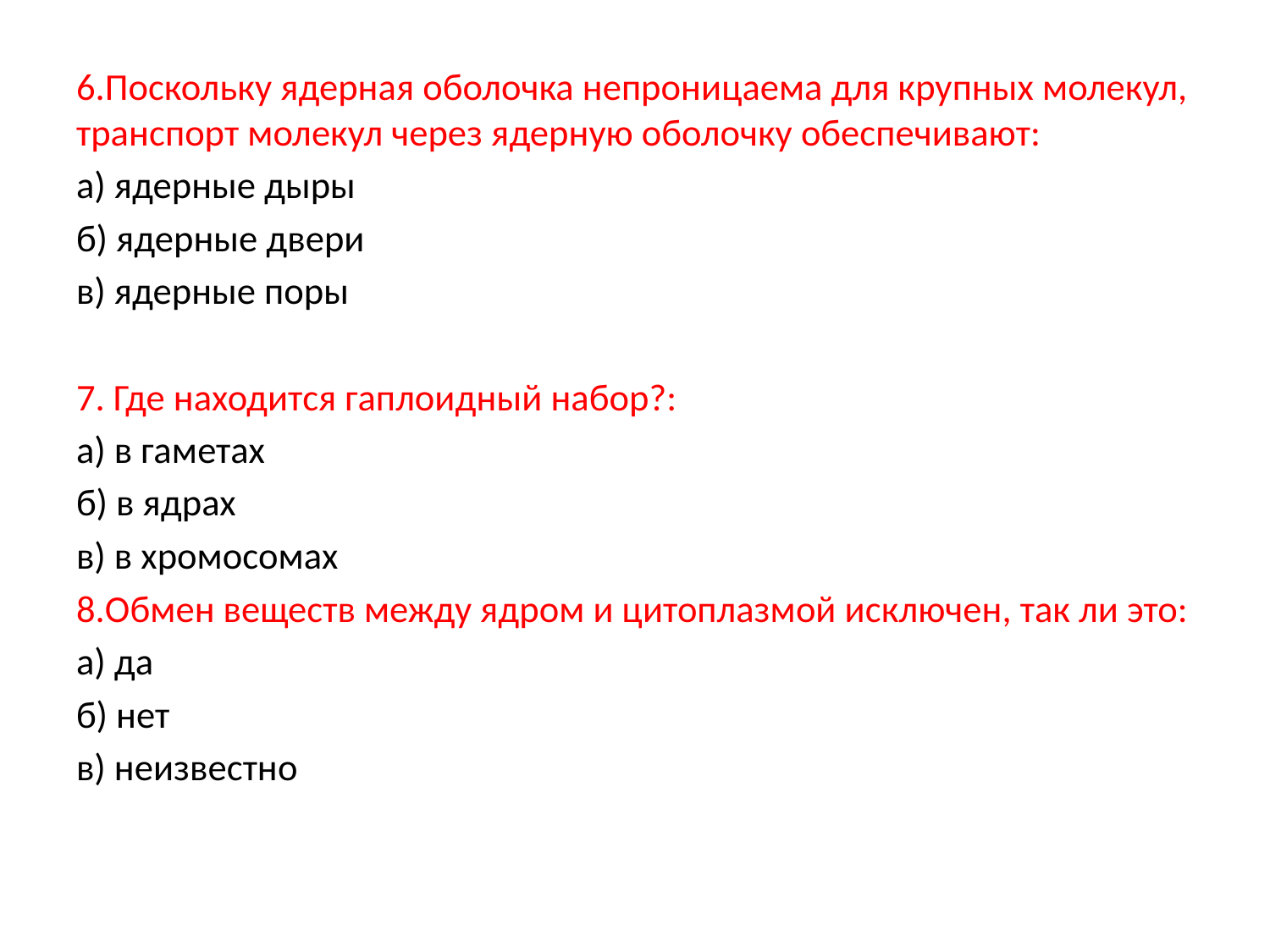

6.Поскольку ядерная оболочка непроницаема для крупных молекул, транспорт молекул через ядерную оболочку обеспечивают:
а) ядерные дыры
б) ядерные двери
в) ядерные поры

7. Где находится гаплоидный набор?:
а) в гаметах
б) в ядрах
в) в хромосомах
8.Обмен веществ между ядром и цитоплазмой исключен, так ли это:
а) да
б) нет
в) неизвестно